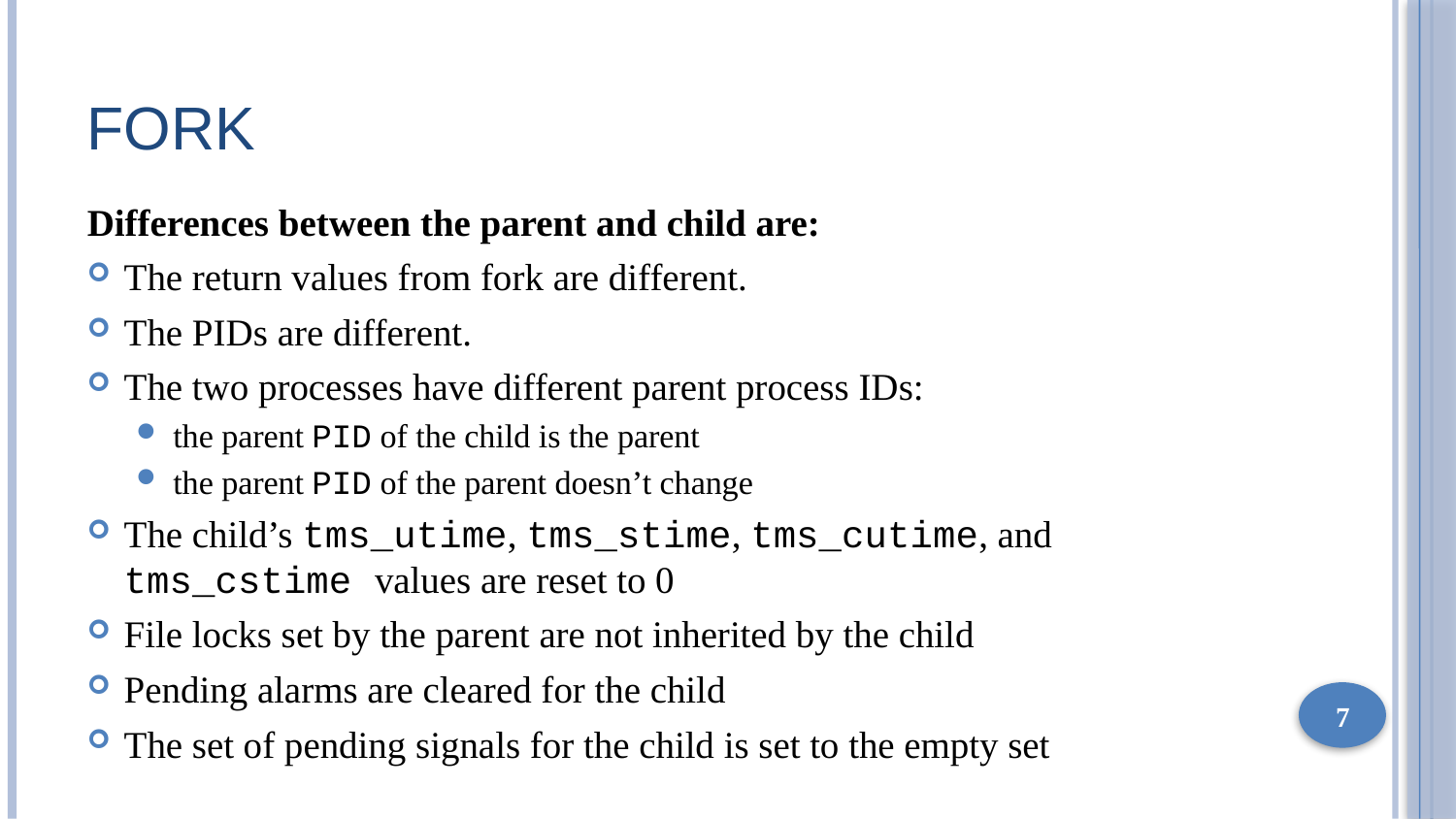

# Fork
Differences between the parent and child are:
The return values from fork are different.
The PIDs are different.
The two processes have different parent process IDs:
the parent PID of the child is the parent
the parent PID of the parent doesn’t change
The child’s tms_utime, tms_stime, tms_cutime, and tms_cstime values are reset to 0
File locks set by the parent are not inherited by the child
Pending alarms are cleared for the child
The set of pending signals for the child is set to the empty set
7